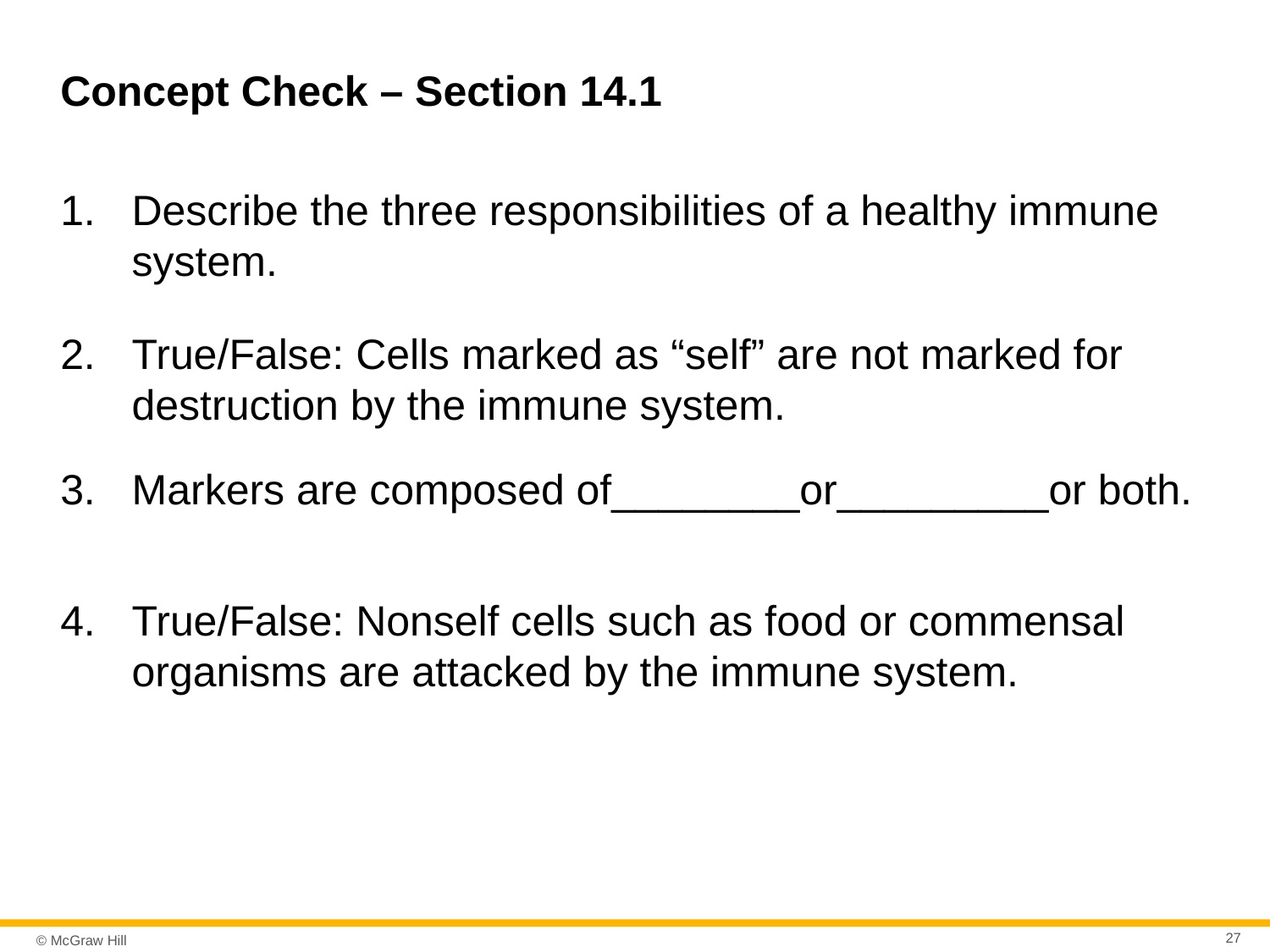

# Concept Check – Section 14.1
Describe the three responsibilities of a healthy immune system.
True/False: Cells marked as “self” are not marked for destruction by the immune system.
Markers are composed of________or_________or both.
True/False: Nonself cells such as food or commensal organisms are attacked by the immune system.